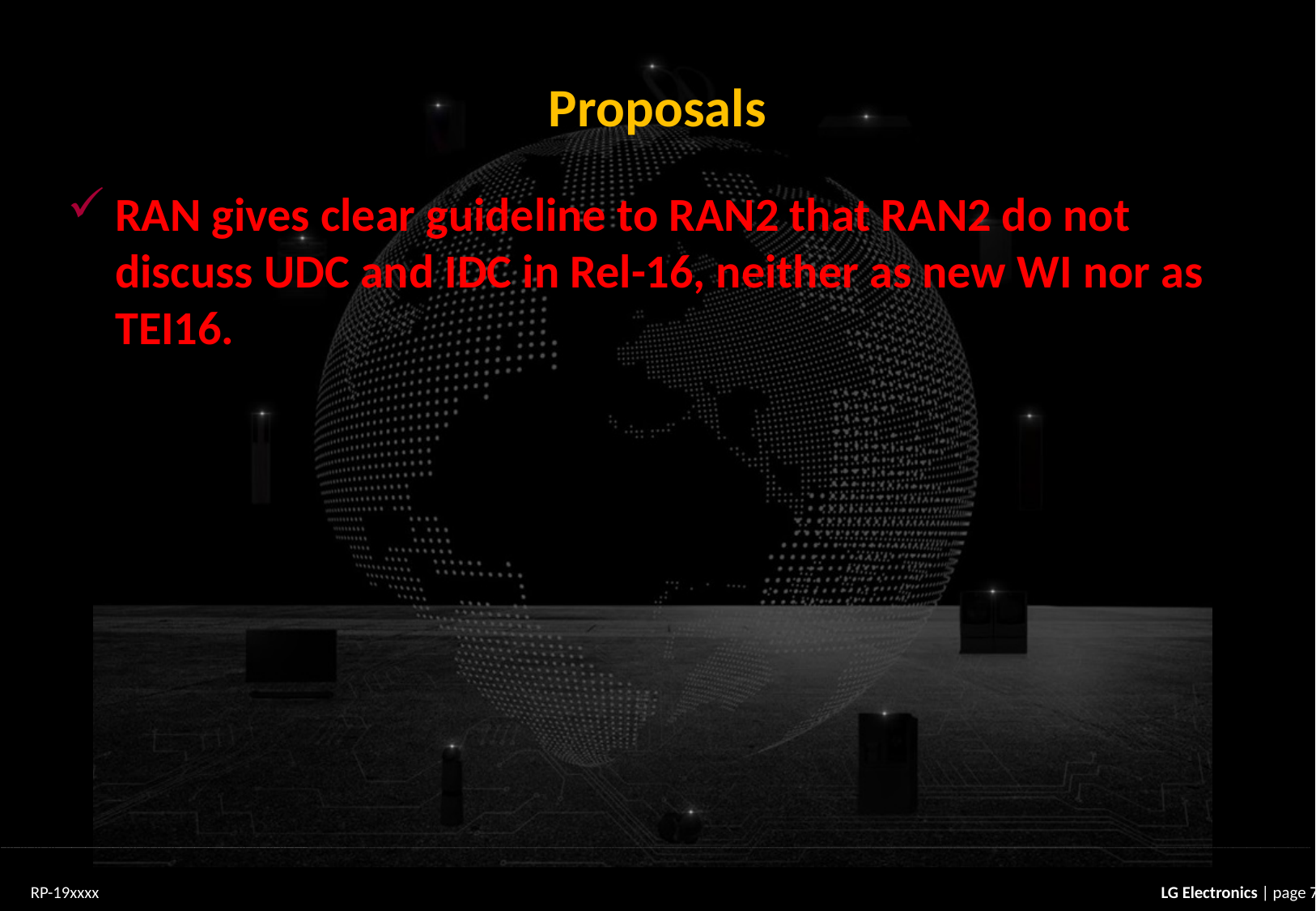

# Proposals
RAN gives clear guideline to RAN2 that RAN2 do not discuss UDC and IDC in Rel-16, neither as new WI nor as TEI16.